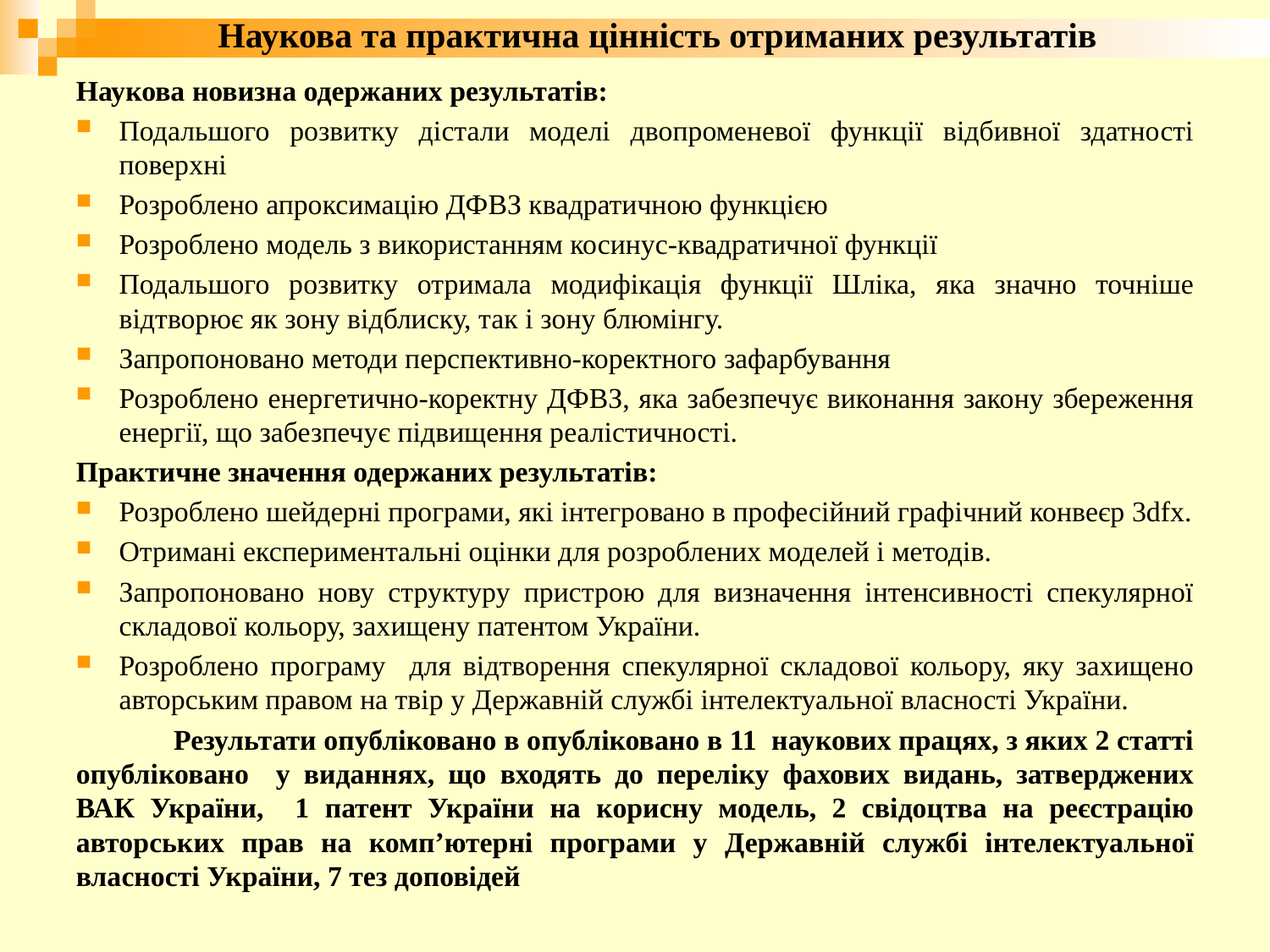

Наукова та практична цінність отриманих результатів
Наукова новизна одержаних результатів:
Подальшого розвитку дістали моделі двопроменевої функції відбивної здатності поверхні
Розроблено апроксимацію ДФВЗ квадратичною функцією
Розроблено модель з використанням косинус-квадратичної функції
Подальшого розвитку отримала модифікація функції Шліка, яка значно точніше відтворює як зону відблиску, так і зону блюмінгу.
Запропоновано методи перспективно-коректного зафарбування
Розроблено енергетично-коректну ДФВЗ, яка забезпечує виконання закону збереження енергії, що забезпечує підвищення реалістичності.
Практичне значення одержаних результатів:
Розроблено шейдерні програми, які інтегровано в професійний графічний конвеєр 3dfx.
Отримані експериментальні оцінки для розроблених моделей і методів.
Запропоновано нову структуру пристрою для визначення інтенсивності спекулярної складової кольору, захищену патентом України.
Розроблено програму  для відтворення спекулярної складової кольору, яку захищено авторським правом на твір у Державній службі інтелектуальної власності України.
	Результати опубліковано в опубліковано в 11  наукових працях, з яких 2 статті опубліковано  у виданнях, що входять до переліку фахових видань, затверджених ВАК України,  1 патент України на корисну модель, 2 свідоцтва на реєстрацію авторських прав на комп’ютерні програми у Державній службі інтелектуальної власності України, 7 тез доповідей